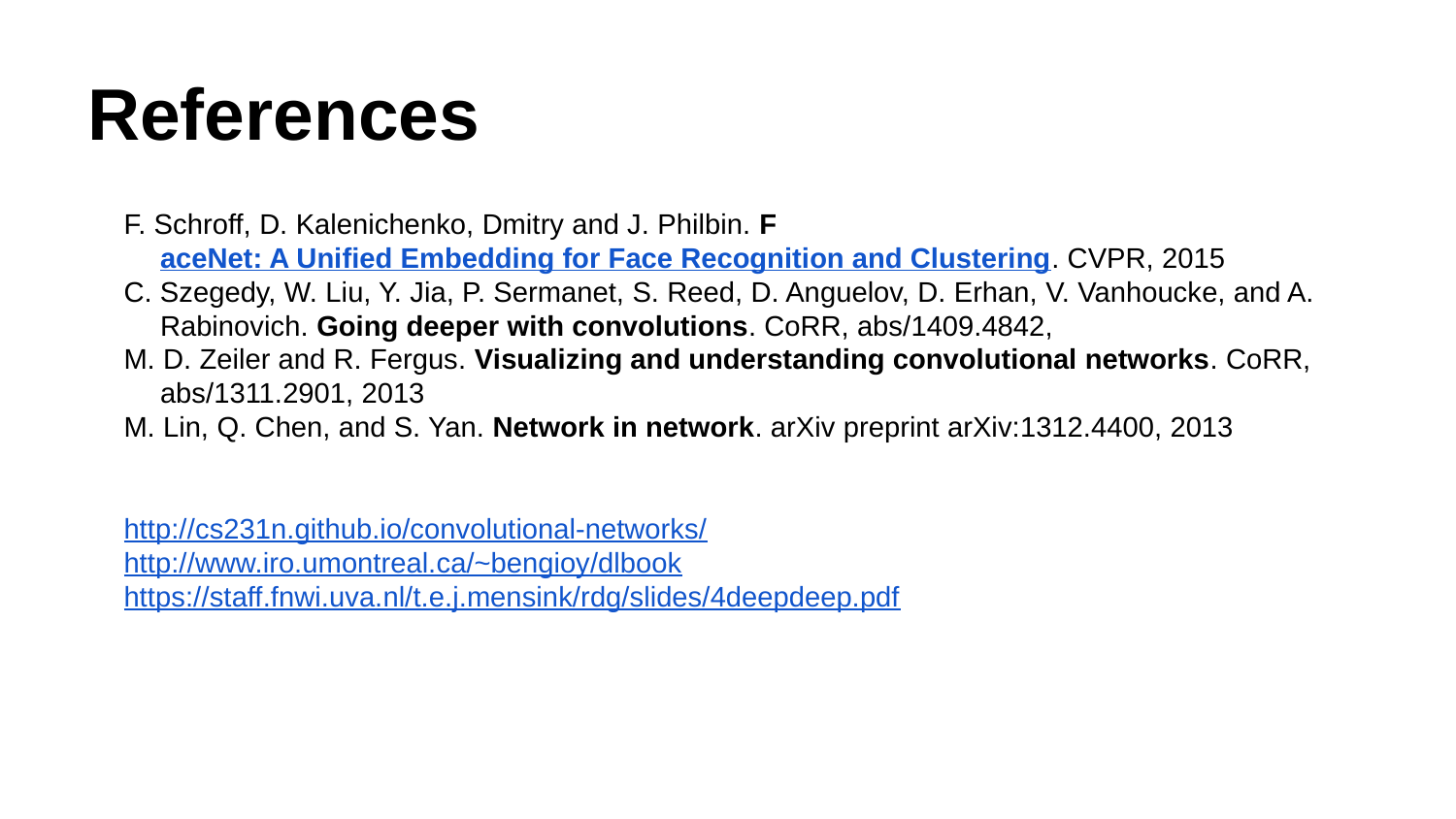

# References
F. Schroff, D. Kalenichenko, Dmitry and J. Philbin. FaceNet: A Unified Embedding for Face Recognition and Clustering. CVPR, 2015
C. Szegedy, W. Liu, Y. Jia, P. Sermanet, S. Reed, D. Anguelov, D. Erhan, V. Vanhoucke, and A. Rabinovich. Going deeper with convolutions. CoRR, abs/1409.4842,
M. D. Zeiler and R. Fergus. Visualizing and understanding convolutional networks. CoRR, abs/1311.2901, 2013
M. Lin, Q. Chen, and S. Yan. Network in network. arXiv preprint arXiv:1312.4400, 2013

http://cs231n.github.io/convolutional-networks/
http://www.iro.umontreal.ca/~bengioy/dlbook
https://staff.fnwi.uva.nl/t.e.j.mensink/rdg/slides/4deepdeep.pdf